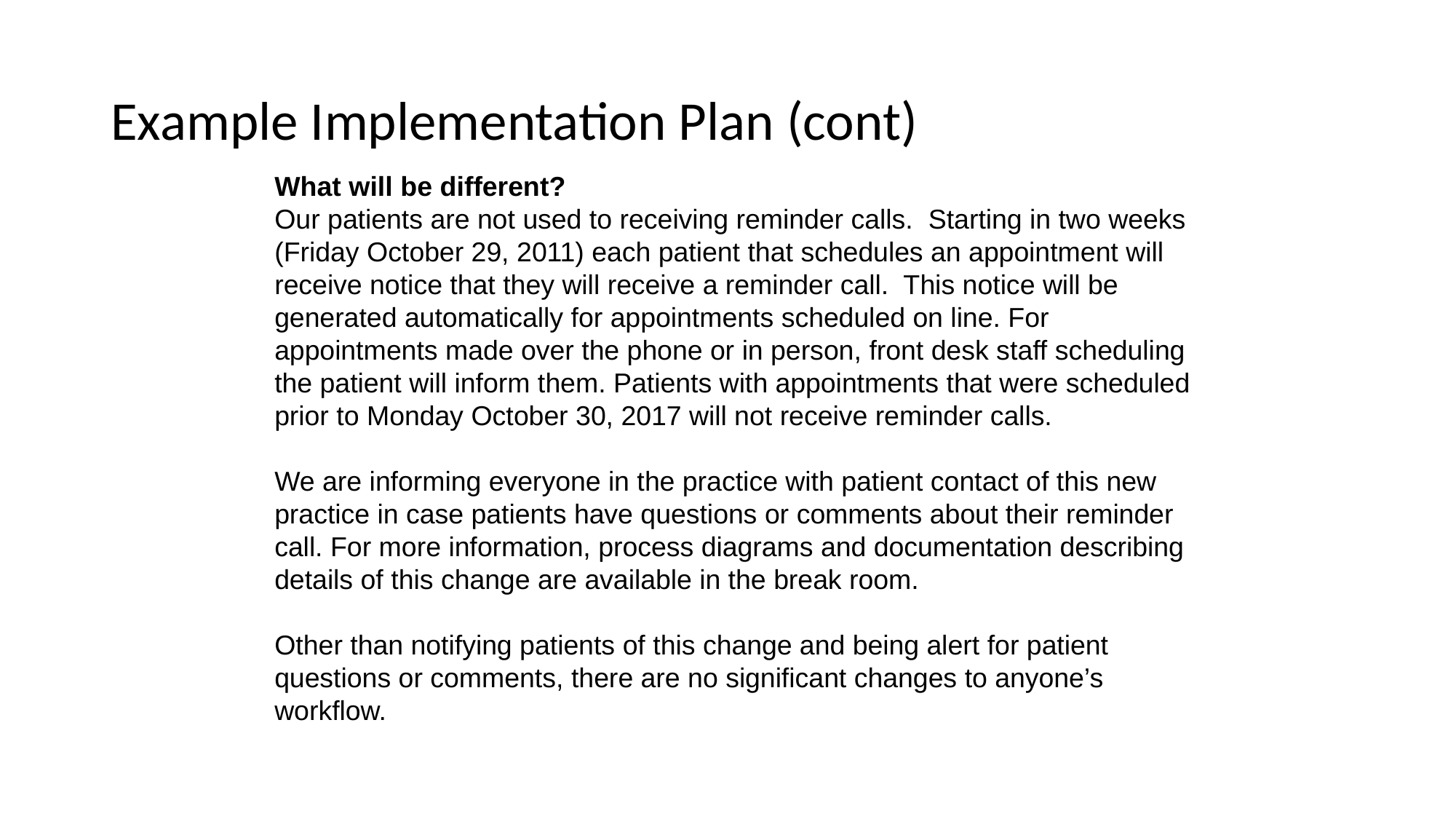

# Example Implementation Plan (cont)
What will be different?
Our patients are not used to receiving reminder calls.  Starting in two weeks (Friday October 29, 2011) each patient that schedules an appointment will receive notice that they will receive a reminder call.  This notice will be generated automatically for appointments scheduled on line. For appointments made over the phone or in person, front desk staff scheduling the patient will inform them. Patients with appointments that were scheduled prior to Monday October 30, 2017 will not receive reminder calls.

We are informing everyone in the practice with patient contact of this new practice in case patients have questions or comments about their reminder call. For more information, process diagrams and documentation describing details of this change are available in the break room.

Other than notifying patients of this change and being alert for patient questions or comments, there are no significant changes to anyone’s workflow.